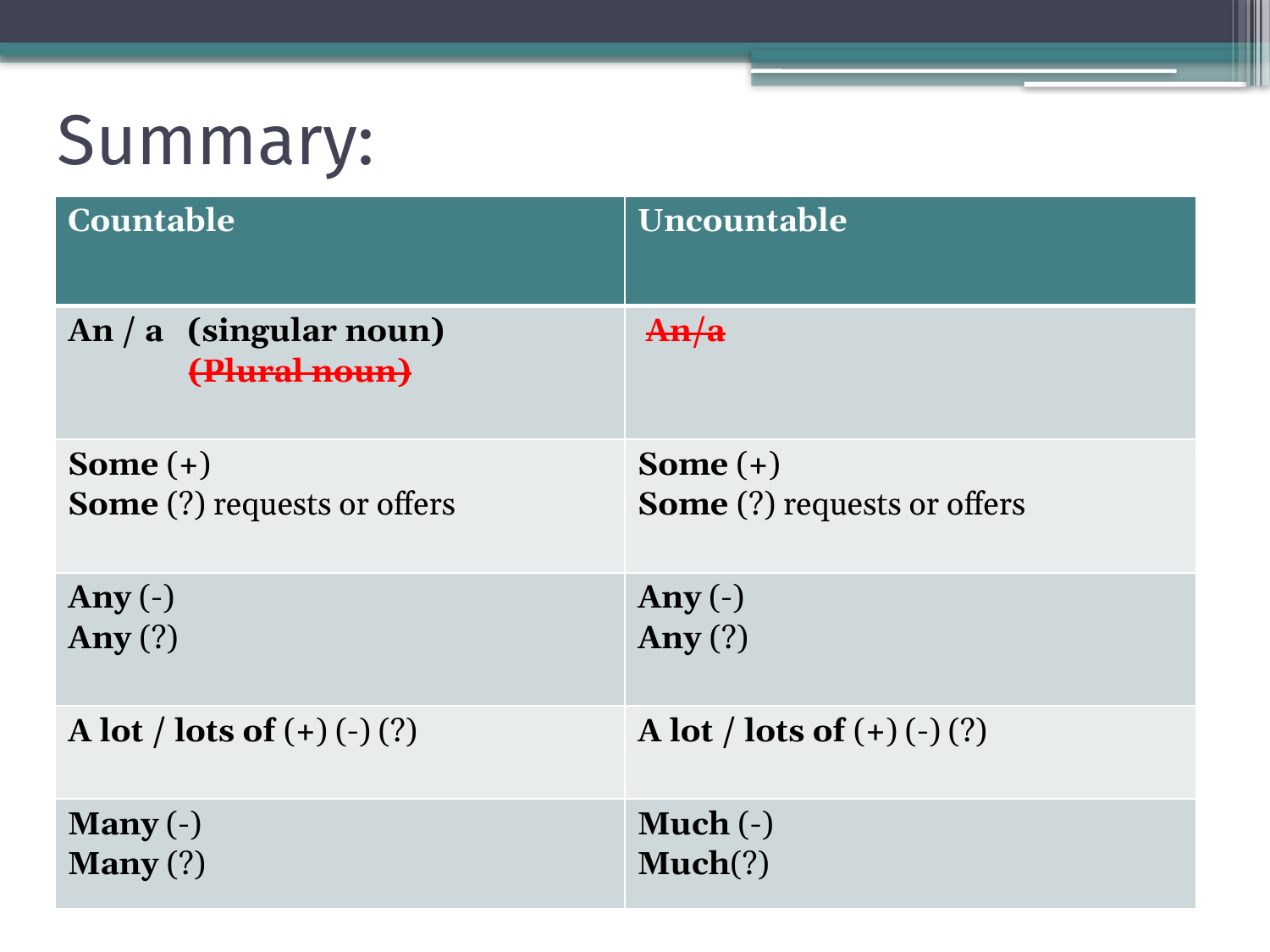

# Summary:
| Countable | Uncountable |
| --- | --- |
| An / a (singular noun) (Plural noun) | An/a |
| Some (+) Some (?) requests or offers | Some (+) Some (?) requests or offers |
| Any (-) Any (?) | Any (-) Any (?) |
| A lot / lots of (+) (-) (?) | A lot / lots of (+) (-) (?) |
| Many (-) Many (?) | Much (-) Much(?) |